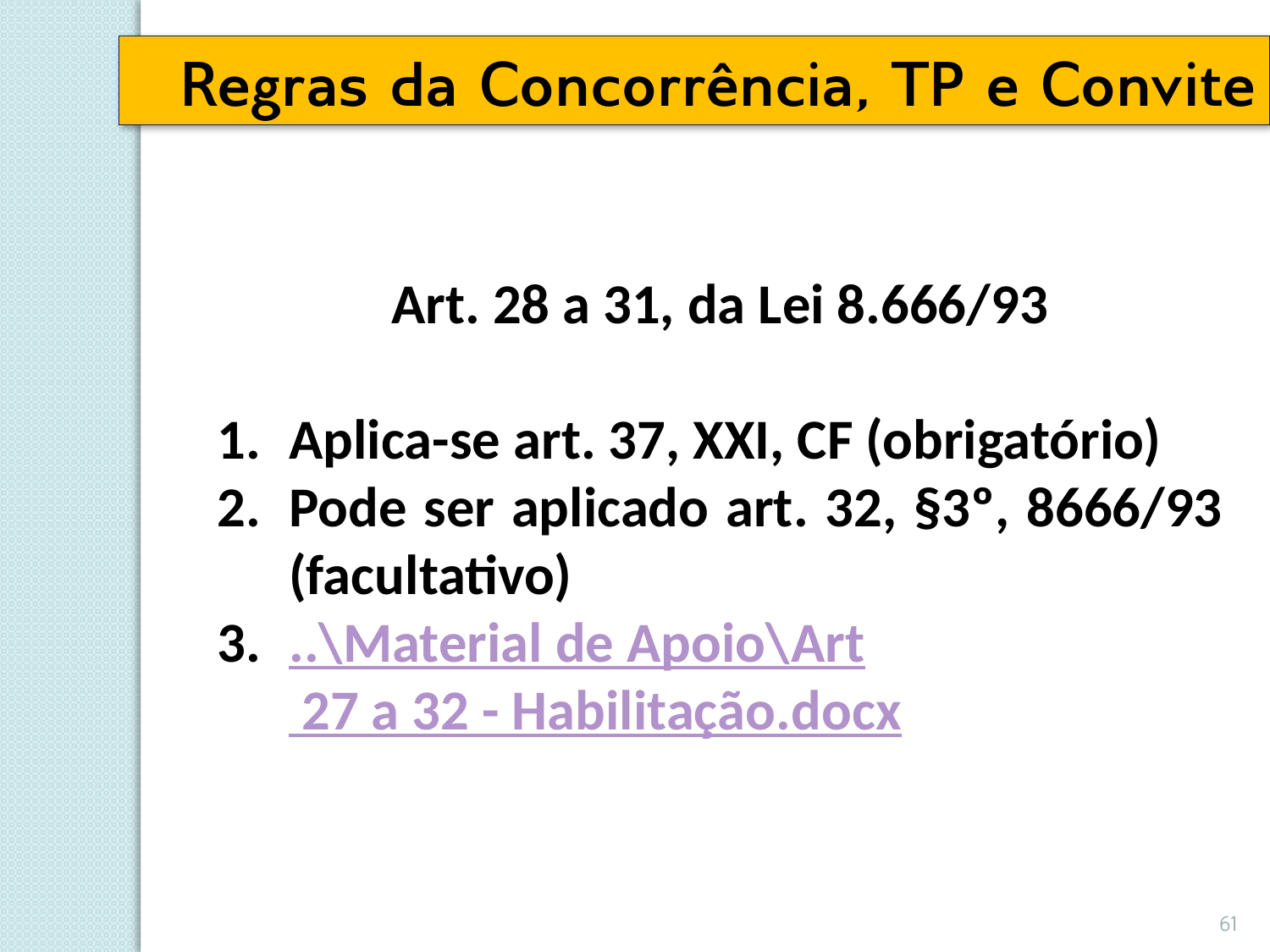

Regras da Concorrência, TP e Convite
Art. 28 a 31, da Lei 8.666/93

Aplica-se art. 37, XXI, CF (obrigatório)
Pode ser aplicado art. 32, §3º, 8666/93 (facultativo)
..\Material de Apoio\Art 27 a 32 - Habilitação.docx
61